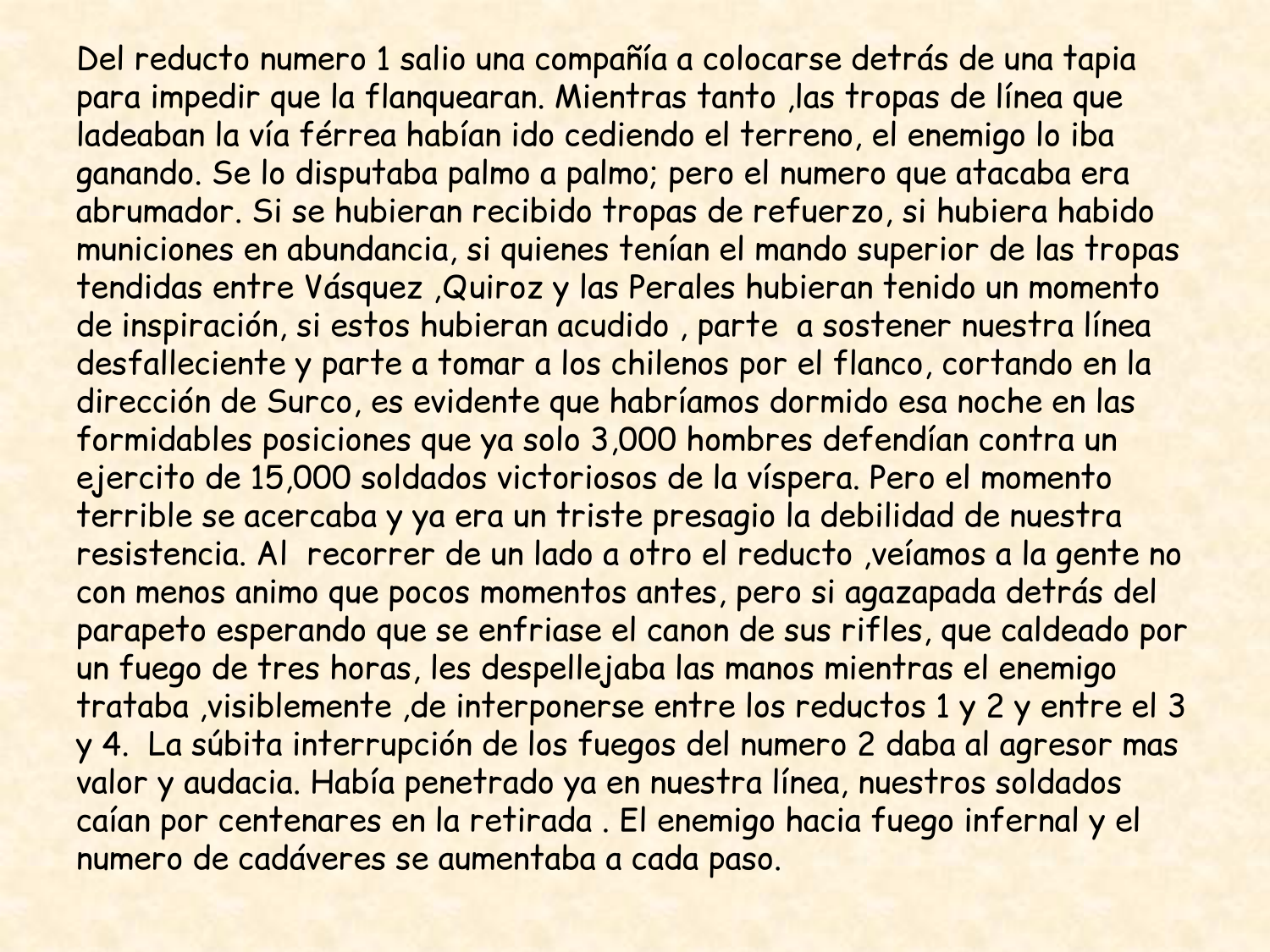

Del reducto numero 1 salio una compañía a colocarse detrás de una tapia para impedir que la flanquearan. Mientras tanto ,las tropas de línea que ladeaban la vía férrea habían ido cediendo el terreno, el enemigo lo iba ganando. Se lo disputaba palmo a palmo; pero el numero que atacaba era abrumador. Si se hubieran recibido tropas de refuerzo, si hubiera habido municiones en abundancia, si quienes tenían el mando superior de las tropas tendidas entre Vásquez ,Quiroz y las Perales hubieran tenido un momento de inspiración, si estos hubieran acudido , parte  a sostener nuestra línea desfalleciente y parte a tomar a los chilenos por el flanco, cortando en la dirección de Surco, es evidente que habríamos dormido esa noche en las formidables posiciones que ya solo 3,000 hombres defendían contra un ejercito de 15,000 soldados victoriosos de la víspera. Pero el momento terrible se acercaba y ya era un triste presagio la debilidad de nuestra resistencia. Al  recorrer de un lado a otro el reducto ,veíamos a la gente no con menos animo que pocos momentos antes, pero si agazapada detrás del parapeto esperando que se enfriase el canon de sus rifles, que caldeado por un fuego de tres horas, les despellejaba las manos mientras el enemigo trataba ,visiblemente ,de interponerse entre los reductos 1 y 2 y entre el 3 y 4.  La súbita interrupción de los fuegos del numero 2 daba al agresor mas valor y audacia. Había penetrado ya en nuestra línea, nuestros soldados caían por centenares en la retirada . El enemigo hacia fuego infernal y el numero de cadáveres se aumentaba a cada paso.